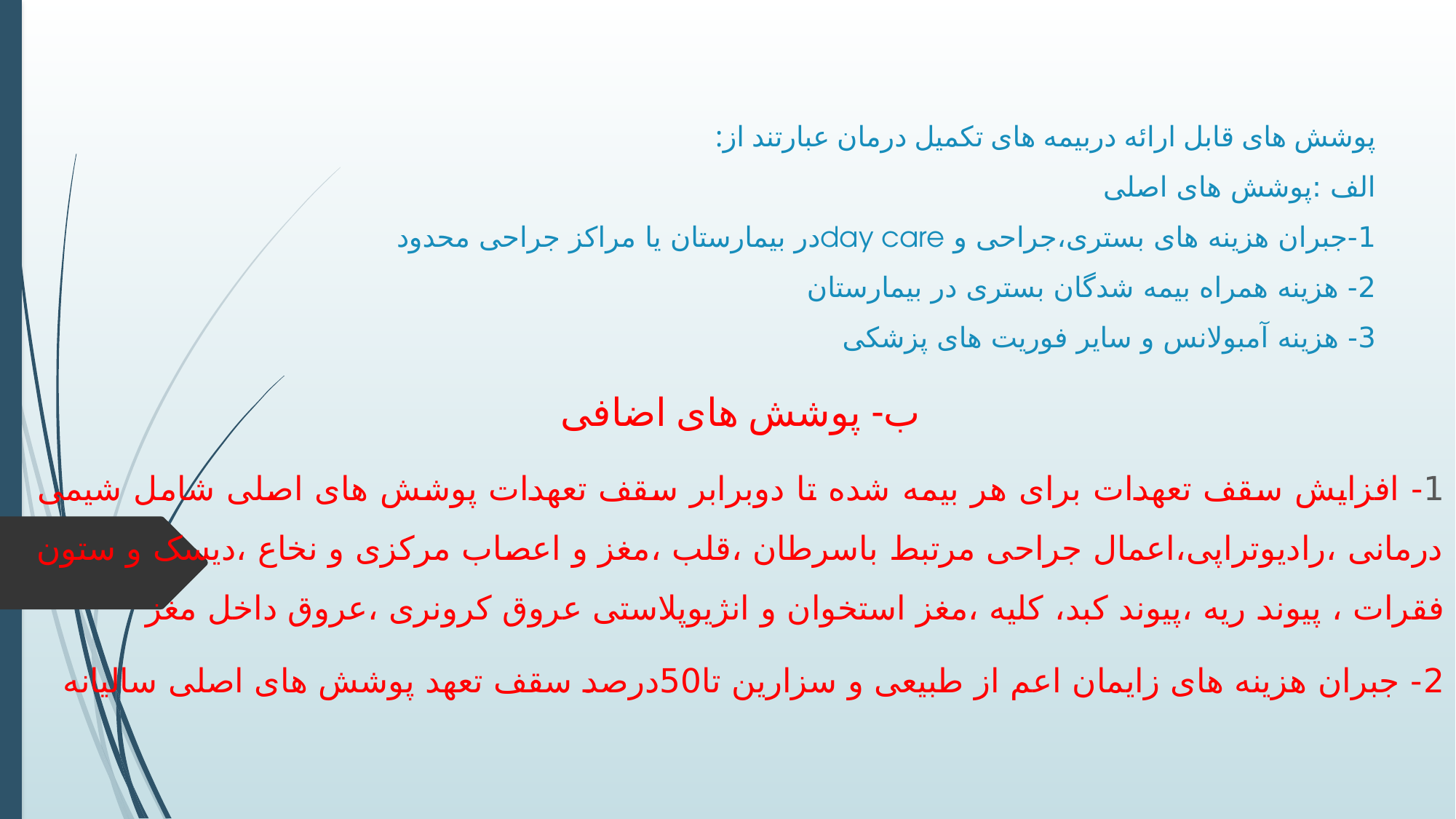

# پوشش های قابل ارائه دربیمه های تکمیل درمان عبارتند از: الف :پوشش های اصلی 1-جبران هزینه های بستری،جراحی و day careدر بیمارستان یا مراکز جراحی محدود 2- هزینه همراه بیمه شدگان بستری در بیمارستان 3- هزینه آمبولانس و سایر فوریت های پزشکی
ب- پوشش های اضافی
1- افزایش سقف تعهدات برای هر بیمه شده تا دوبرابر سقف تعهدات پوشش های اصلی شامل شیمی درمانی ،رادیوتراپی،اعمال جراحی مرتبط باسرطان ،قلب ،مغز و اعصاب مرکزی و نخاع ،دیسک و ستون فقرات ، پیوند ریه ،پیوند کبد، کلیه ،مغز استخوان و انژیوپلاستی عروق کرونری ،عروق داخل مغز
2- جبران هزینه های زایمان اعم از طبیعی و سزارین تا50درصد سقف تعهد پوشش های اصلی سالیانه